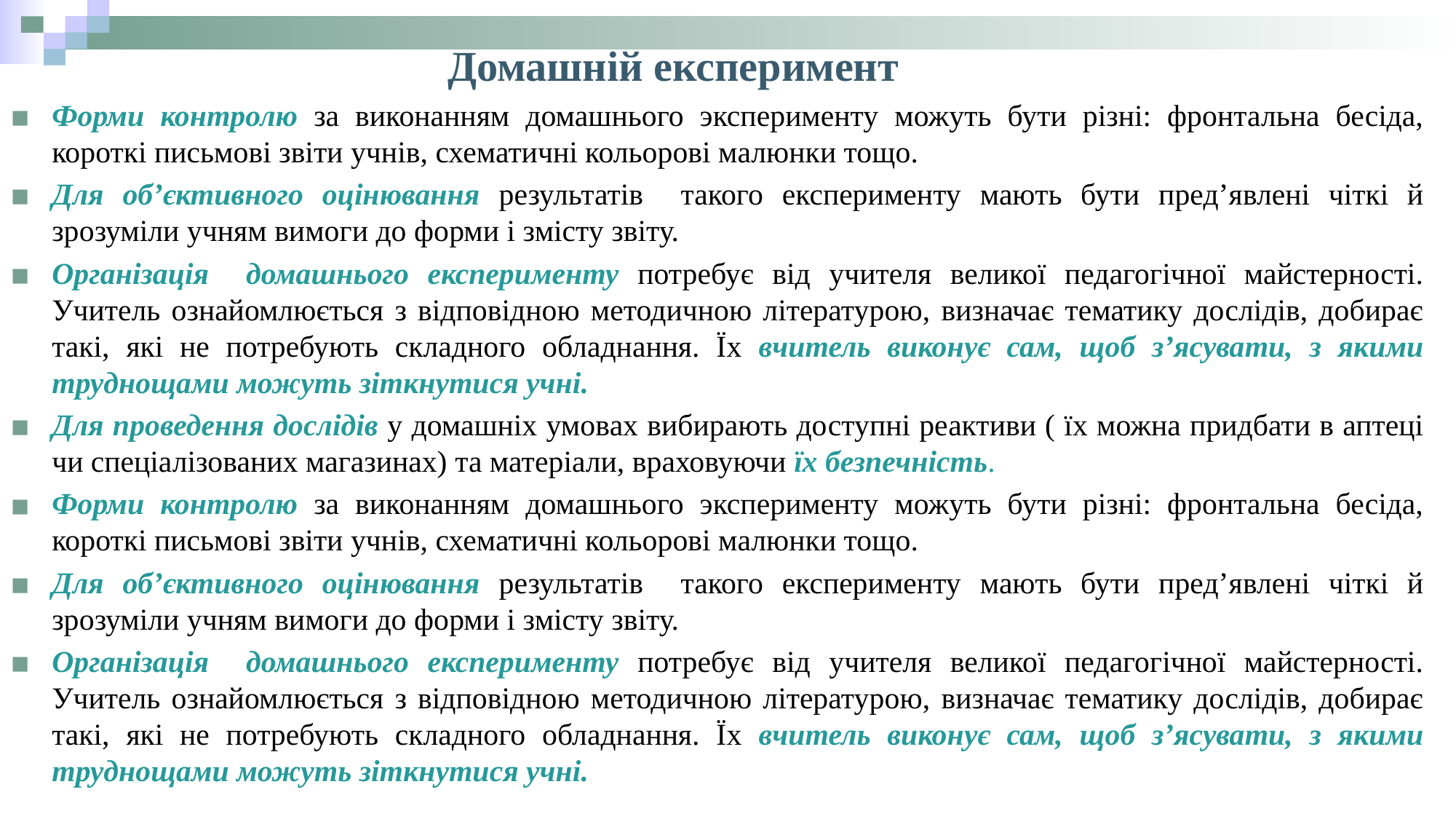

# Домашній експеримент
Форми контролю за виконанням домашнього эксперименту можуть бути різні: фронтальна бесіда, короткі письмові звіти учнів, схематичні кольорові малюнки тощо.
Для об’єктивного оцінювання результатів  такого експерименту мають бути пред’явлені чіткі й зрозуміли учням вимоги до форми і змісту звіту.
Організація  домашнього експерименту потребує від учителя великої педагогічної майстерності. Учитель ознайомлюється з відповідною методичною літературою, визначає тематику дослідів, добирає такі, які не потребують складного обладнання. Їх вчитель виконує сам, щоб з’ясувати, з якими труднощами можуть зіткнутися учні.
Для проведення дослідів у домашніх умовах вибирають доступні реактиви ( їх можна придбати в аптеці чи спеціалізованих магазинах) та матеріали, враховуючи їх безпечність.
Форми контролю за виконанням домашнього эксперименту можуть бути різні: фронтальна бесіда, короткі письмові звіти учнів, схематичні кольорові малюнки тощо.
Для об’єктивного оцінювання результатів  такого експерименту мають бути пред’явлені чіткі й зрозуміли учням вимоги до форми і змісту звіту.
Організація  домашнього експерименту потребує від учителя великої педагогічної майстерності. Учитель ознайомлюється з відповідною методичною літературою, визначає тематику дослідів, добирає такі, які не потребують складного обладнання. Їх вчитель виконує сам, щоб з’ясувати, з якими труднощами можуть зіткнутися учні.